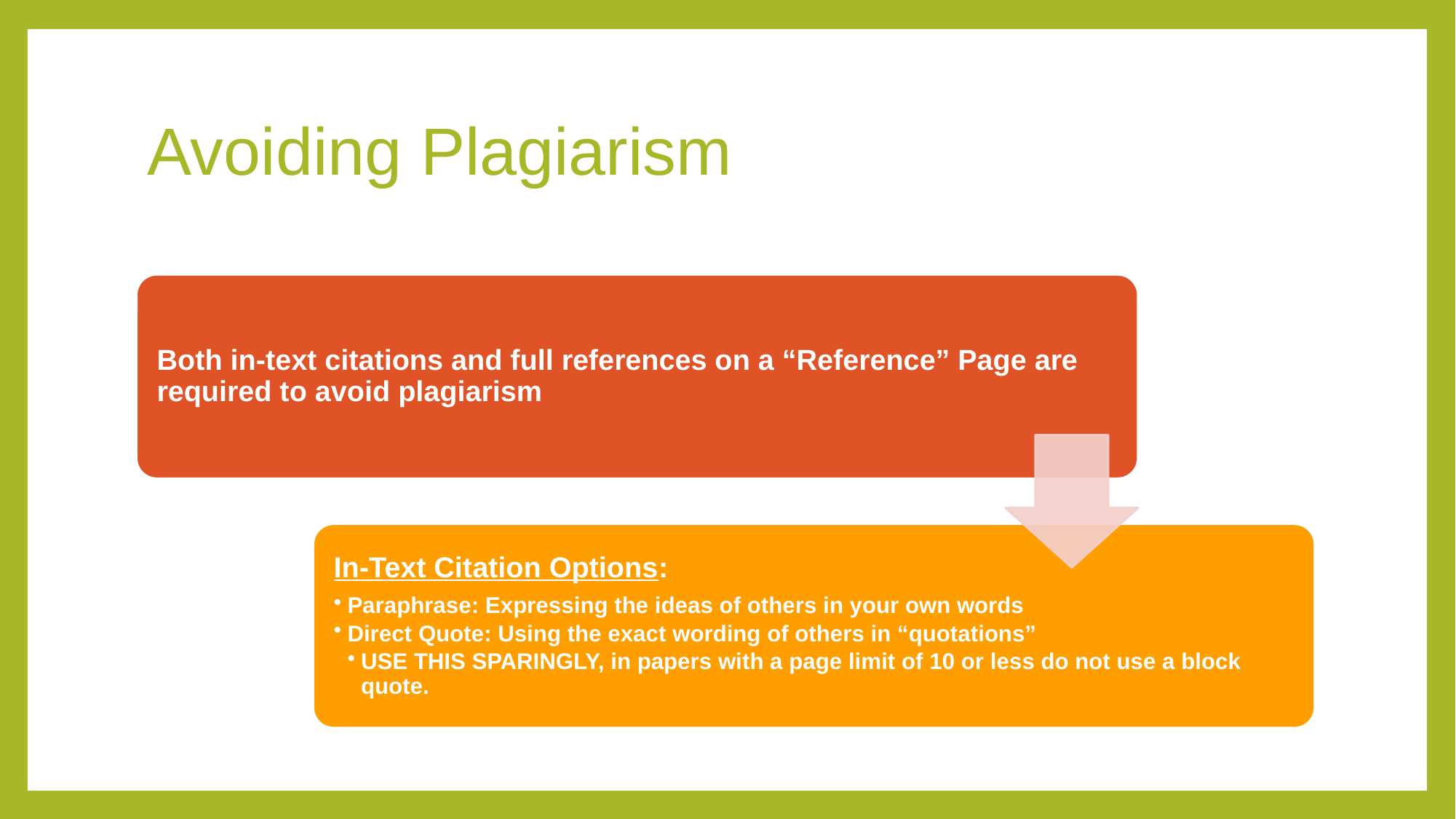

# Avoiding Plagiarism
Both in-text citations and full references on a “Reference” Page are required to avoid plagiarism
In-Text Citation Options:
Paraphrase: Expressing the ideas of others in your own words
Direct Quote: Using the exact wording of others in “quotations”
USE THIS SPARINGLY, in papers with a page limit of 10 or less do not use a block quote.